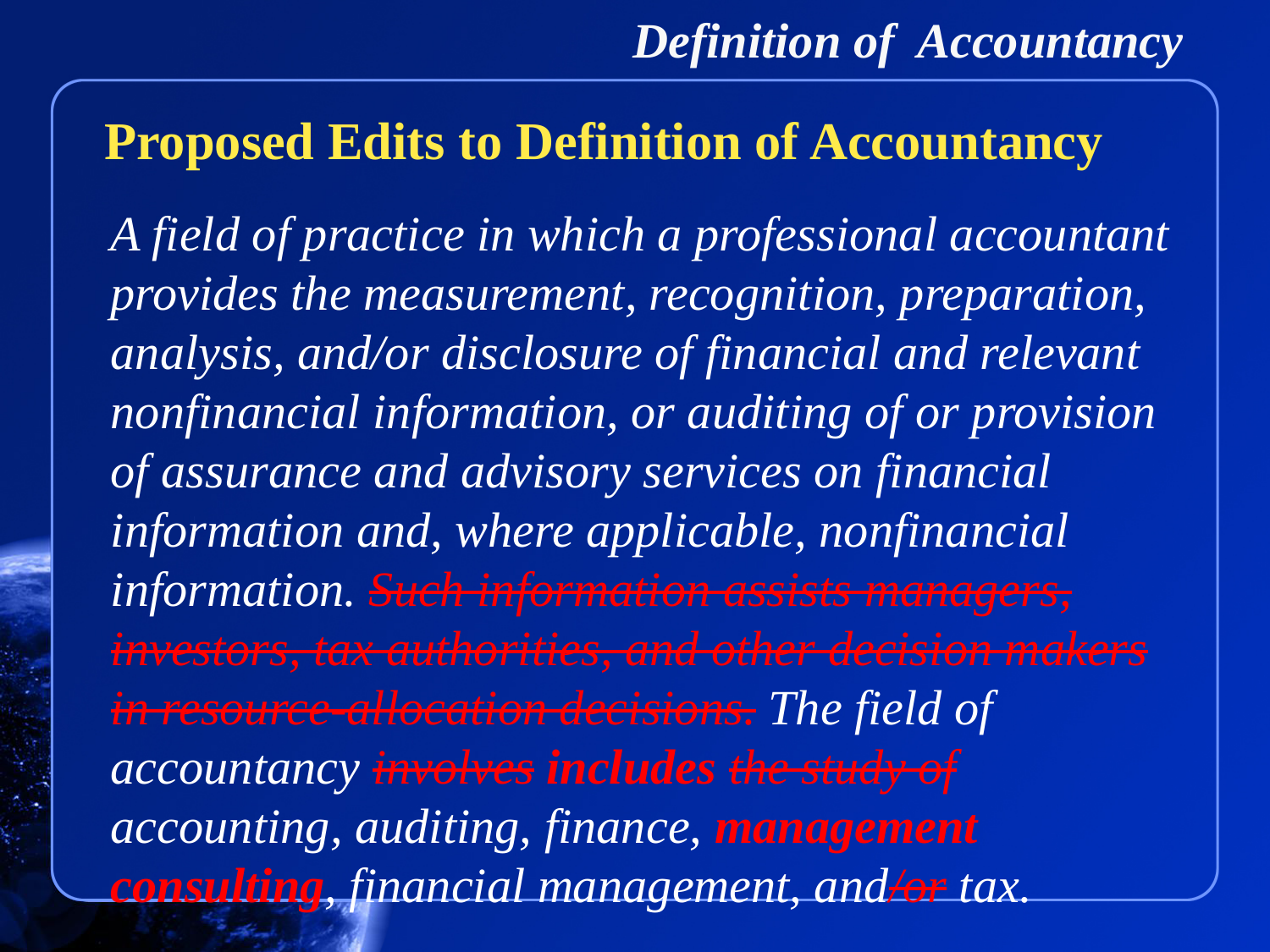

# Definition of  Accountancy
Proposed Edits to Definition of Accountancy
A field of practice in which a professional accountant provides the measurement, recognition, preparation, analysis, and/or disclosure of financial and relevant nonfinancial information, or auditing of or provision of assurance and advisory services on financial information and, where applicable, nonfinancial information. Such information assists managers, investors, tax authorities, and other decision makers in resource-allocation decisions. The field of accountancy involves includes the study of accounting, auditing, finance, management consulting, financial management, and/or tax.